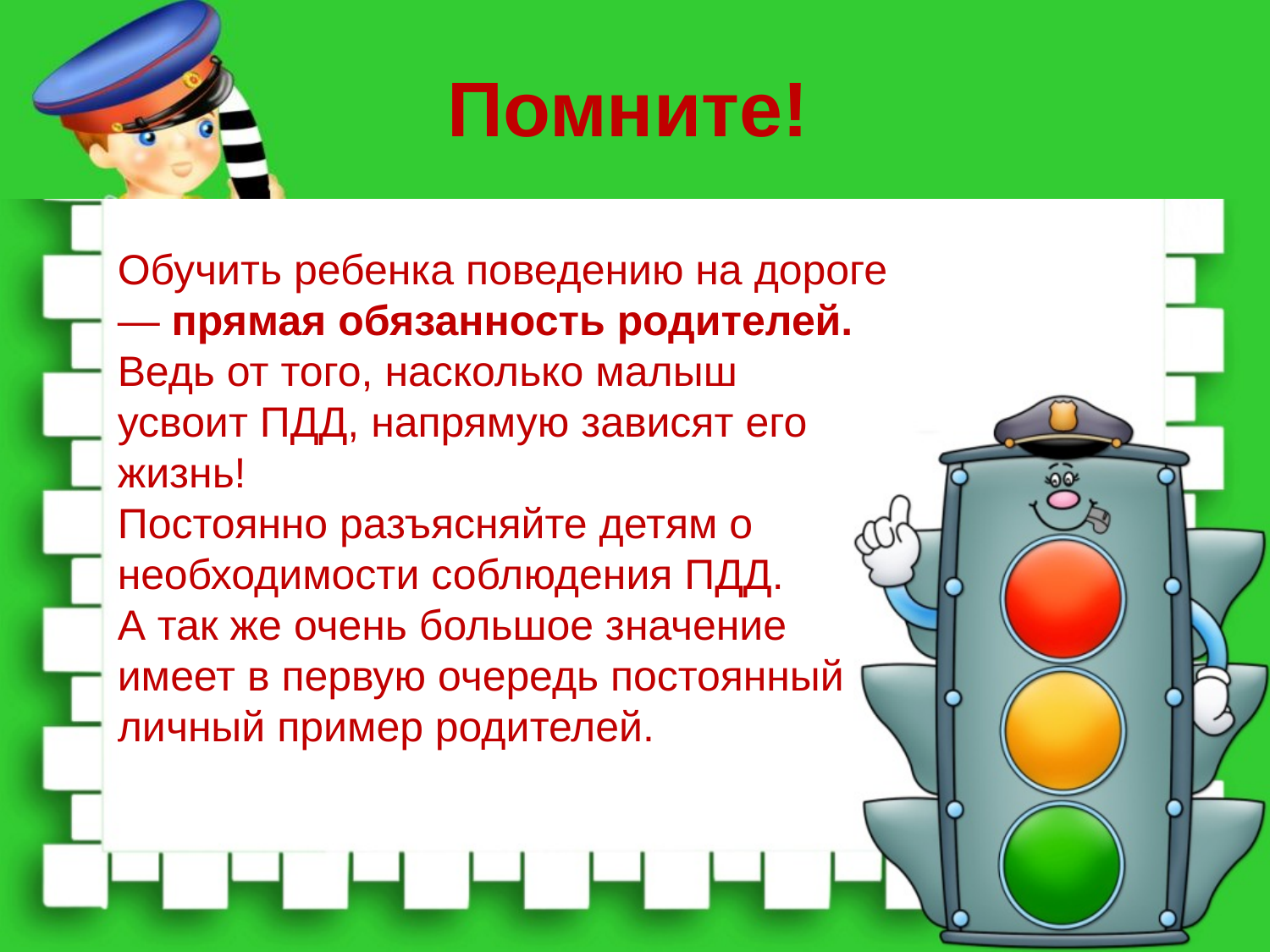

Помните!
Обучить ребенка поведению на дороге — прямая обязанность родителей. Ведь от того, насколько малыш усвоит ПДД, напрямую зависят его жизнь!
Постоянно разъясняйте детям о необходимости соблюдения ПДД.
А так же очень большое значение имеет в первую очередь постоянный личный пример родителей.